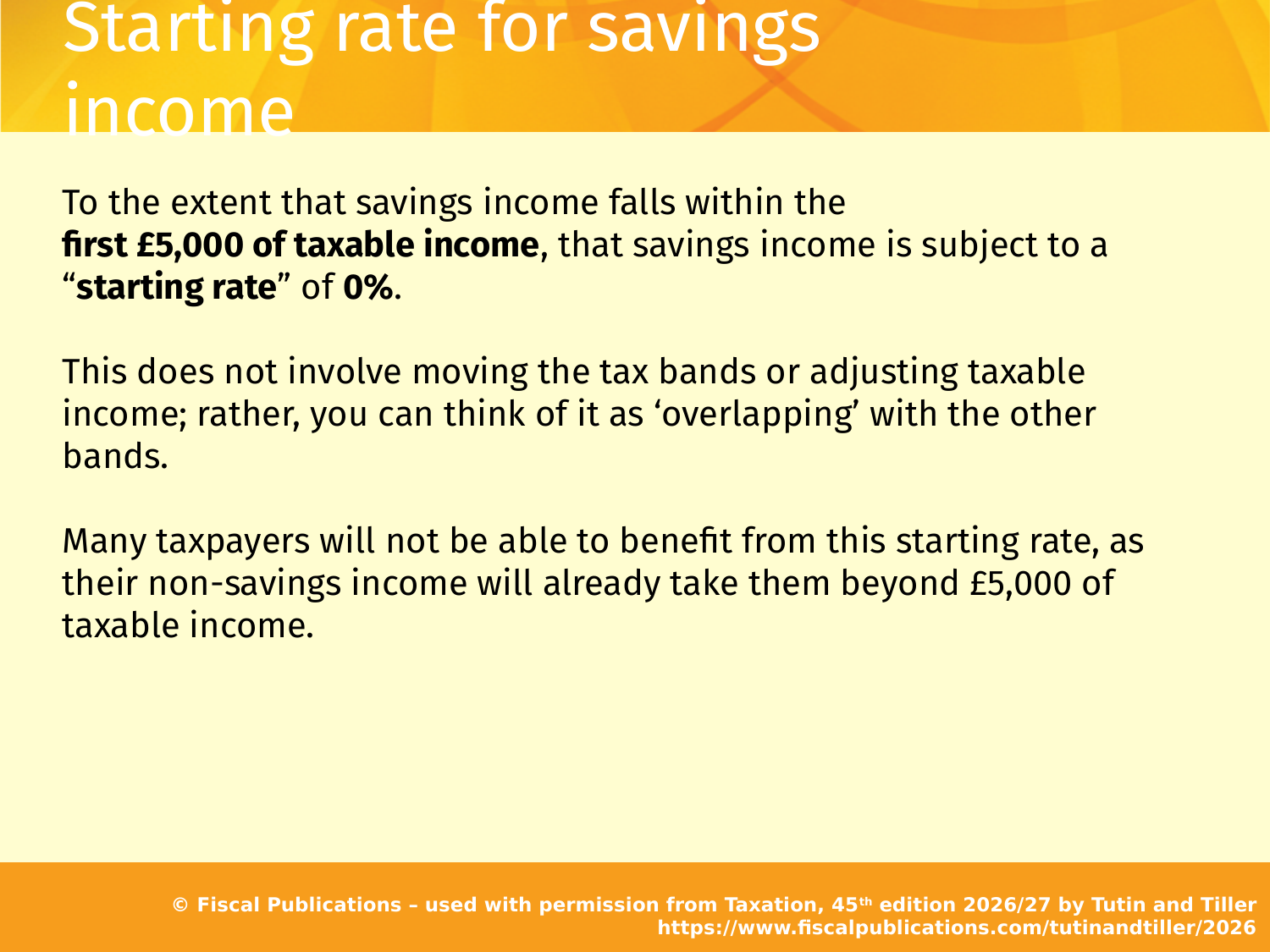

# Starting rate for savings income

To the extent that savings income falls within the
first £5,000 of taxable income, that savings income is subject to a “starting rate” of 0%.

This does not involve moving the tax bands or adjusting taxable income; rather, you can think of it as ‘overlapping’ with the other bands.

Many taxpayers will not be able to benefit from this starting rate, as their non-savings income will already take them beyond £5,000 of taxable income.